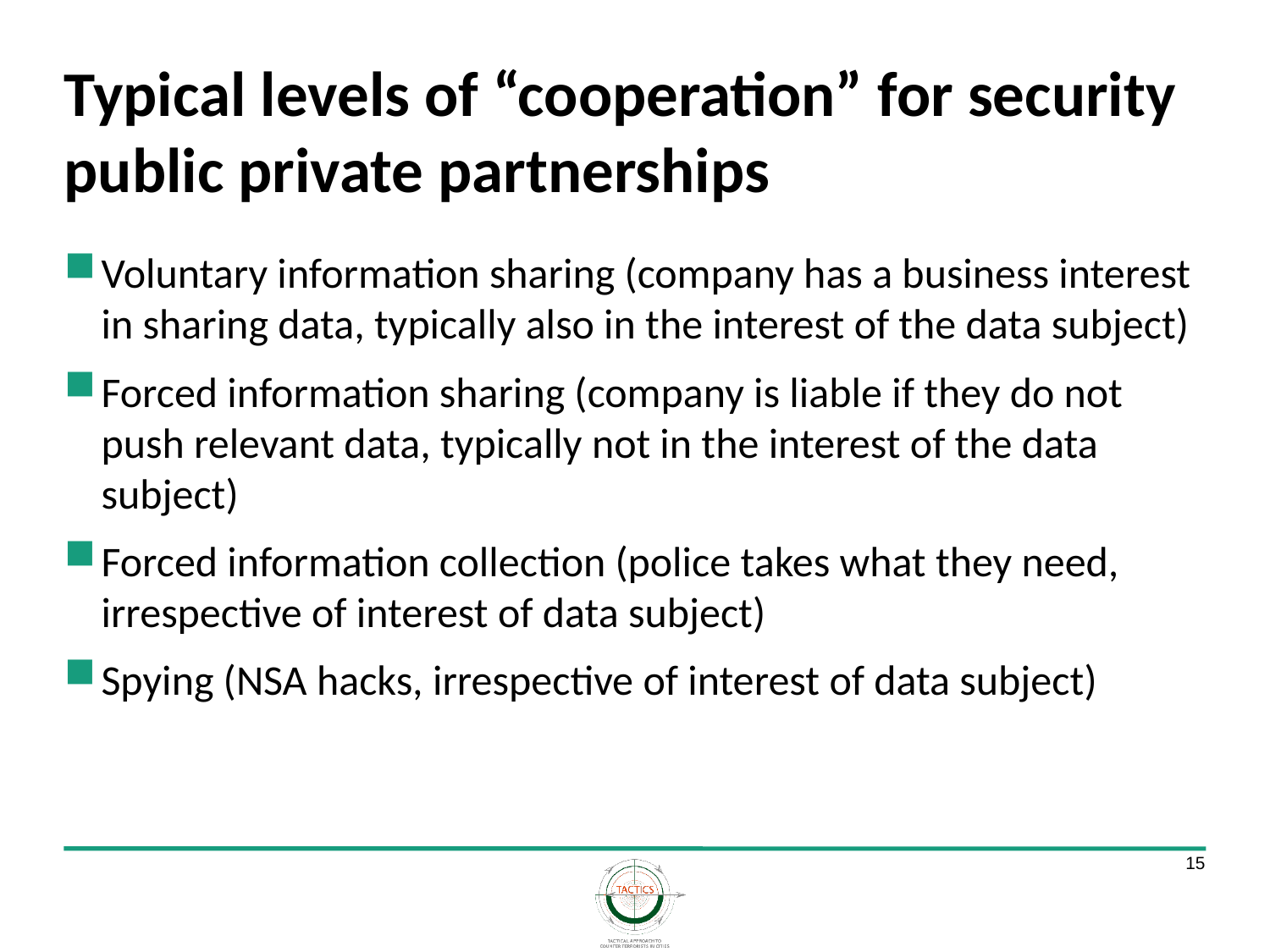

# Typical levels of “cooperation” for security public private partnerships
Voluntary information sharing (company has a business interest in sharing data, typically also in the interest of the data subject)
Forced information sharing (company is liable if they do not push relevant data, typically not in the interest of the data subject)
Forced information collection (police takes what they need, irrespective of interest of data subject)
Spying (NSA hacks, irrespective of interest of data subject)